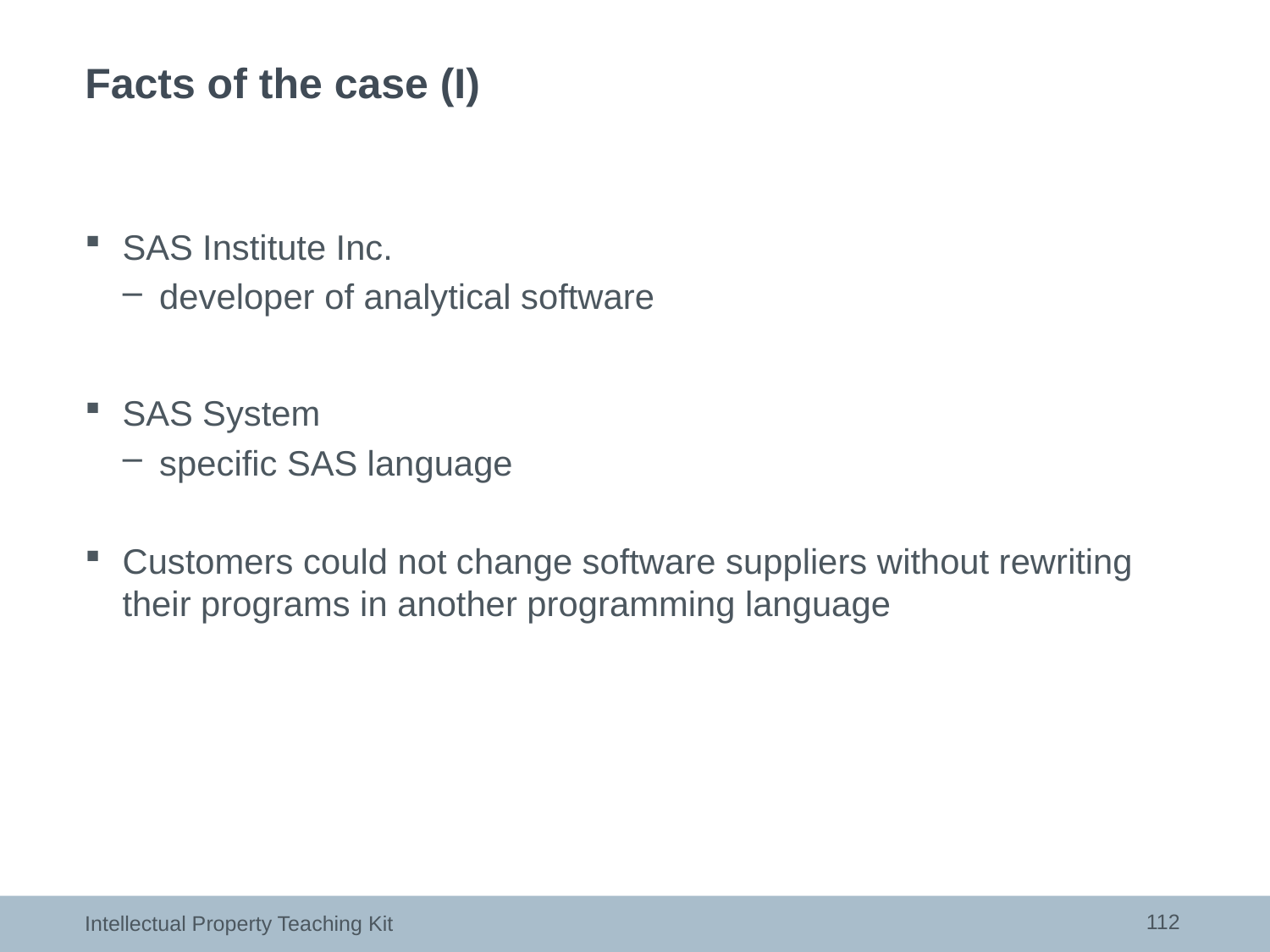

# Facts of the case (I)
SAS Institute Inc.
developer of analytical software

SAS System
specific SAS language

Customers could not change software suppliers without rewriting their programs in another programming language
112
Intellectual Property Teaching Kit